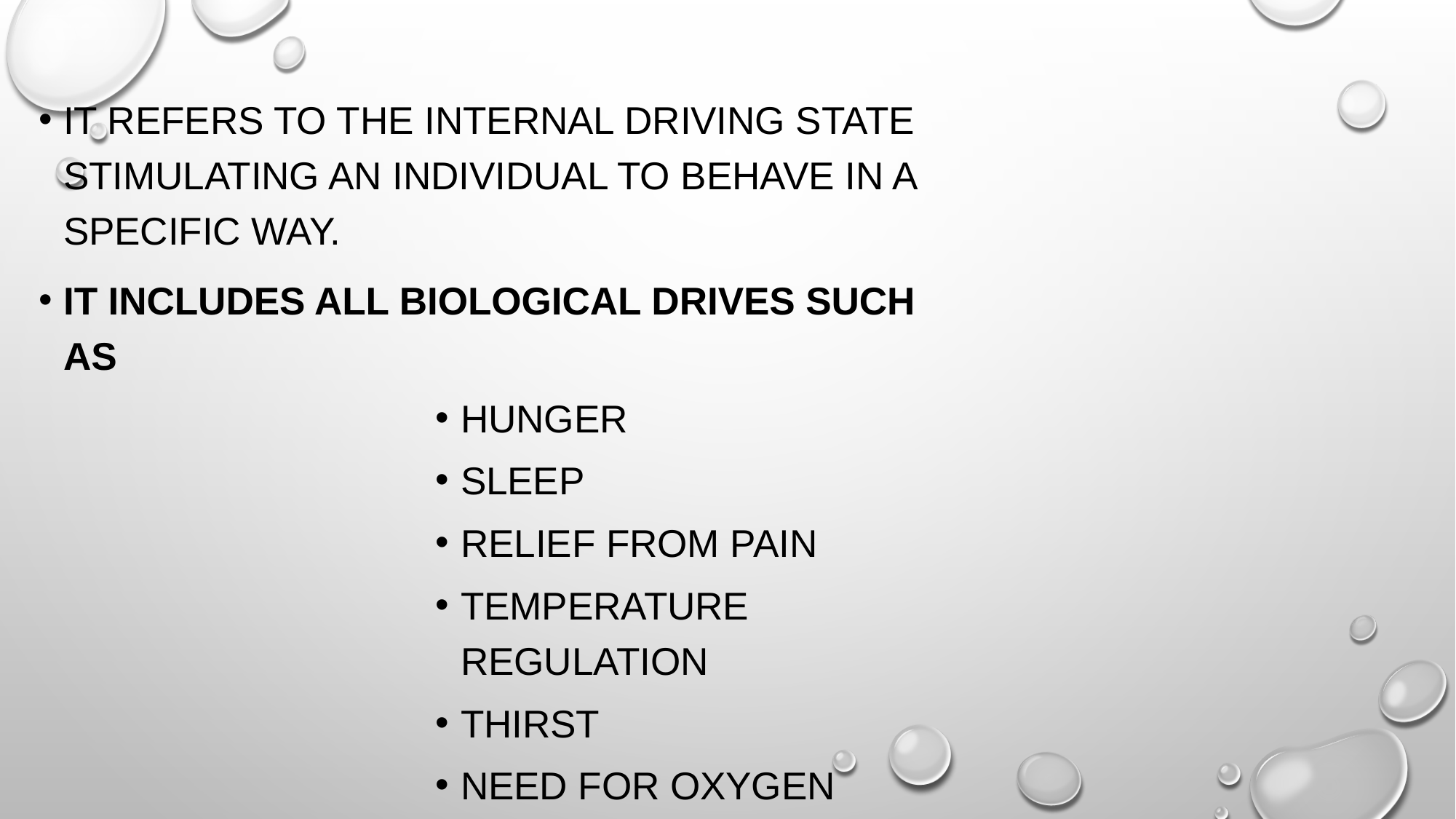

It refers to the internal driving state stimulating an individual to behave in a specific way.
it includes all biological drives such as
Hunger
Sleep
Relief from pain
Temperature regulation
Thirst
Need for oxygen